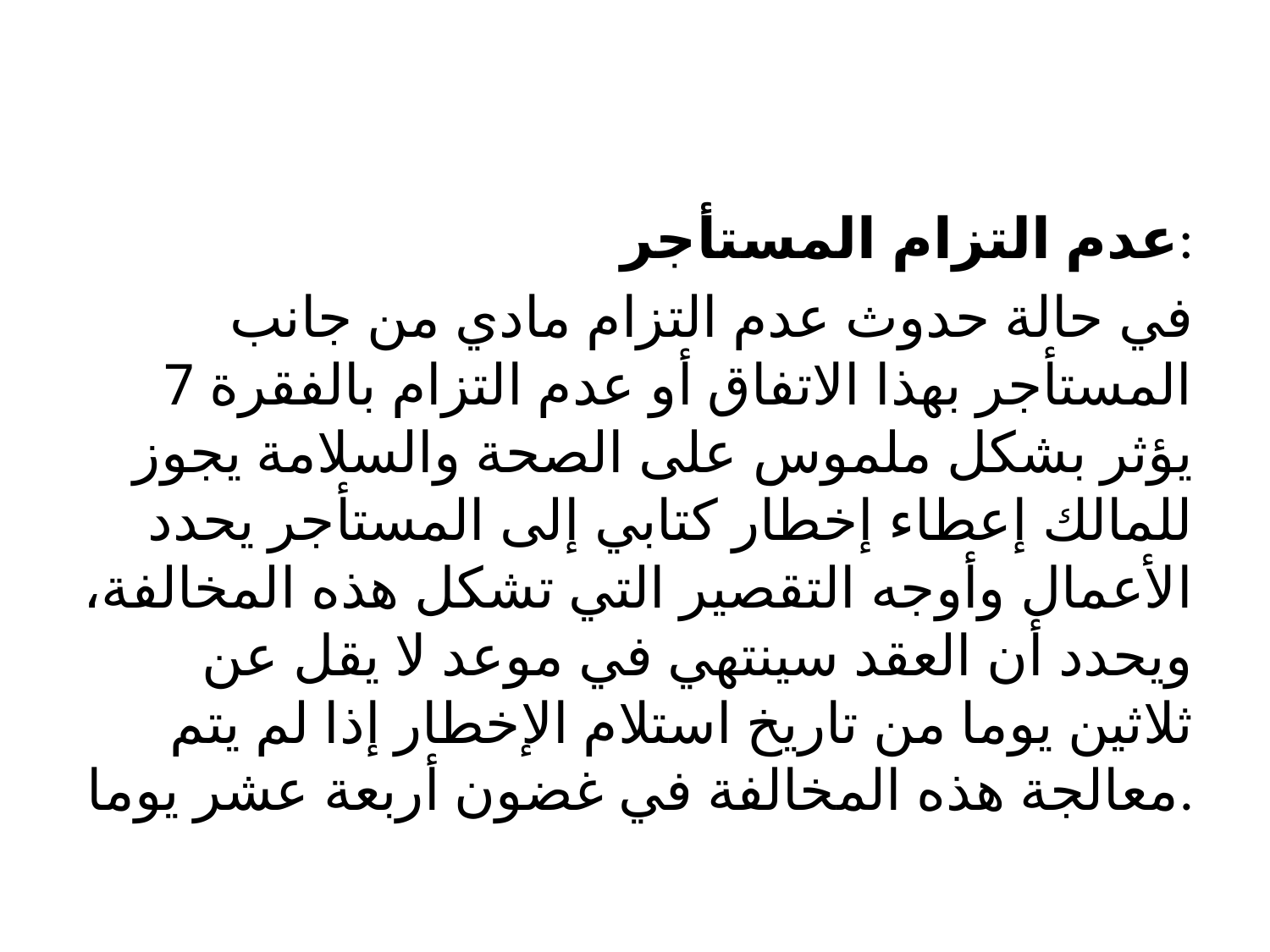

#

عدم التزام المستأجر:
في حالة حدوث عدم التزام مادي من جانب المستأجر بهذا الاتفاق أو عدم التزام بالفقرة 7 يؤثر بشكل ملموس على الصحة والسلامة يجوز للمالك إعطاء إخطار كتابي إلى المستأجر يحدد الأعمال وأوجه التقصير التي تشكل هذه المخالفة، ويحدد أن العقد سينتهي في موعد لا يقل عن ثلاثين يوما من تاريخ استلام الإخطار إذا لم يتم معالجة هذه المخالفة في غضون أربعة عشر يوما.